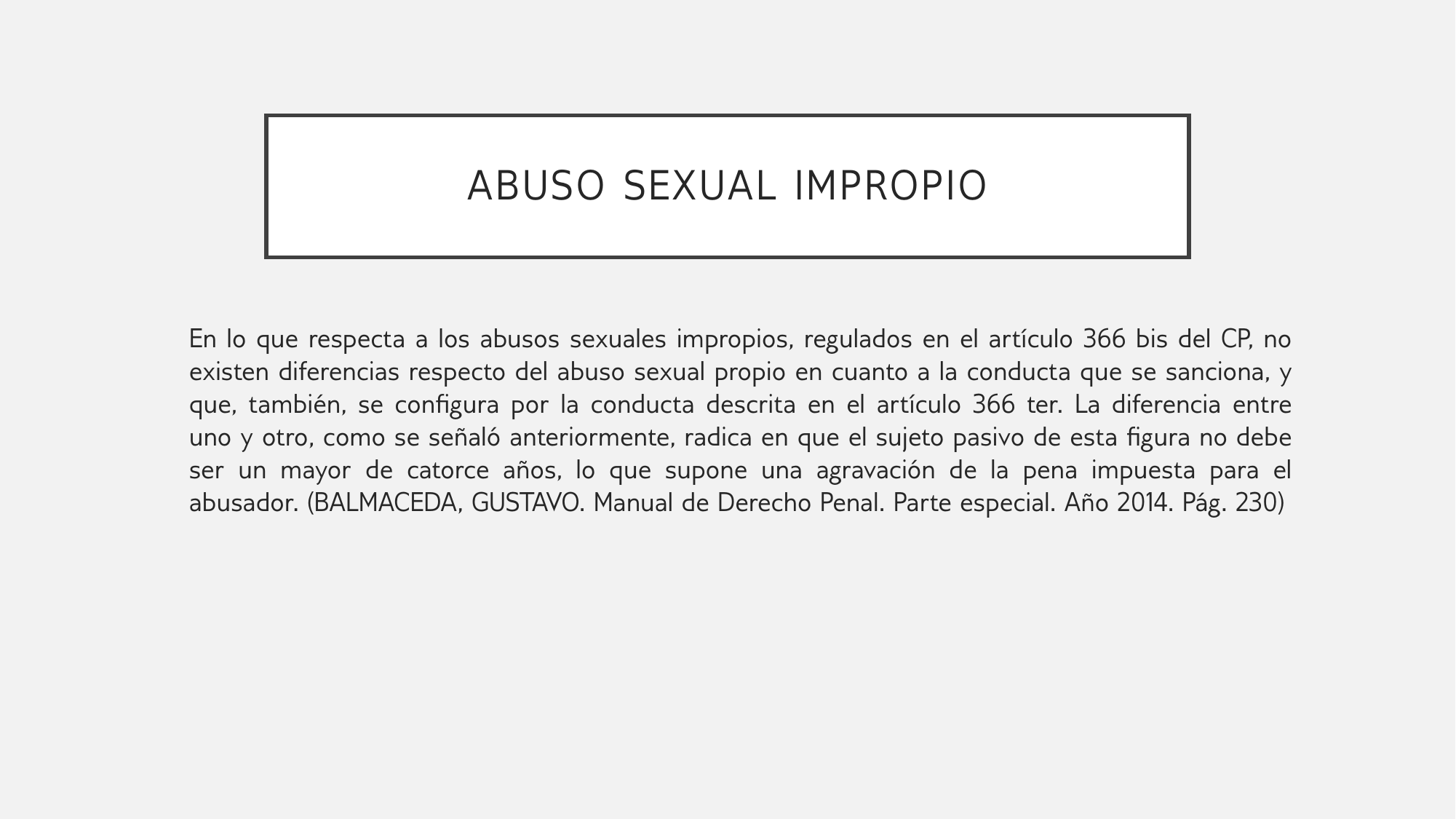

# ABUSO SEXUAL IMPROPIO
En lo que respecta a los abusos sexuales impropios, regulados en el artículo 366 bis del CP, no existen diferencias respecto del abuso sexual propio en cuanto a la conducta que se sanciona, y que, también, se configura por la conducta descrita en el artículo 366 ter. La diferencia entre uno y otro, como se señaló anteriormente, radica en que el sujeto pasivo de esta figura no debe ser un mayor de catorce años, lo que supone una agravación de la pena impuesta para el abusador. (BALMACEDA, GUSTAVO. Manual de Derecho Penal. Parte especial. Año 2014. Pág. 230)